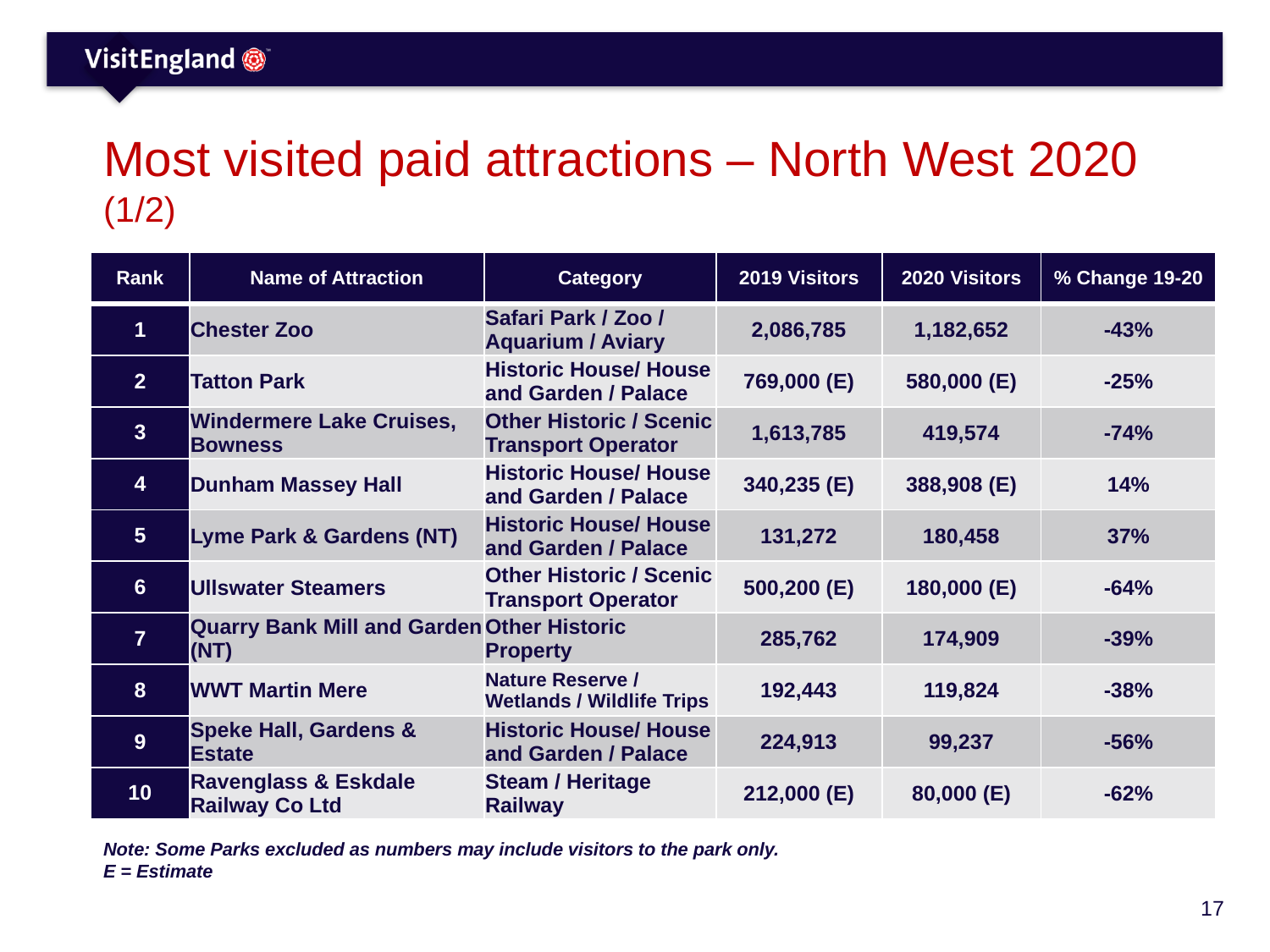

# Most visited paid attractions – North West 2020 (1/2)
| Rank | Name of Attraction | Category | 2019 Visitors | 2020 Visitors | % Change 19-20 |
| --- | --- | --- | --- | --- | --- |
| 1 | Chester Zoo | Safari Park / Zoo / Aquarium / Aviary | 2,086,785 | 1,182,652 | -43% |
| 2 | Tatton Park | Historic House/ House and Garden / Palace | 769,000 (E) | 580,000 (E) | -25% |
| 3 | Windermere Lake Cruises, Bowness | Other Historic / Scenic Transport Operator | 1,613,785 | 419,574 | -74% |
| 4 | Dunham Massey Hall | Historic House/ House and Garden / Palace | 340,235 (E) | 388,908 (E) | 14% |
| 5 | Lyme Park & Gardens (NT) | Historic House/ House and Garden / Palace | 131,272 | 180,458 | 37% |
| 6 | Ullswater Steamers | Other Historic / Scenic Transport Operator | 500,200 (E) | 180,000 (E) | -64% |
| 7 | Quarry Bank Mill and Garden (NT) | Other Historic Property | 285,762 | 174,909 | -39% |
| 8 | WWT Martin Mere | Nature Reserve / Wetlands / Wildlife Trips | 192,443 | 119,824 | -38% |
| 9 | Speke Hall, Gardens & Estate | Historic House/ House and Garden / Palace | 224,913 | 99,237 | -56% |
| 10 | Ravenglass & Eskdale Railway Co Ltd | Steam / Heritage Railway | 212,000 (E) | 80,000 (E) | -62% |
Note: Some Parks excluded as numbers may include visitors to the park only.
E = Estimate